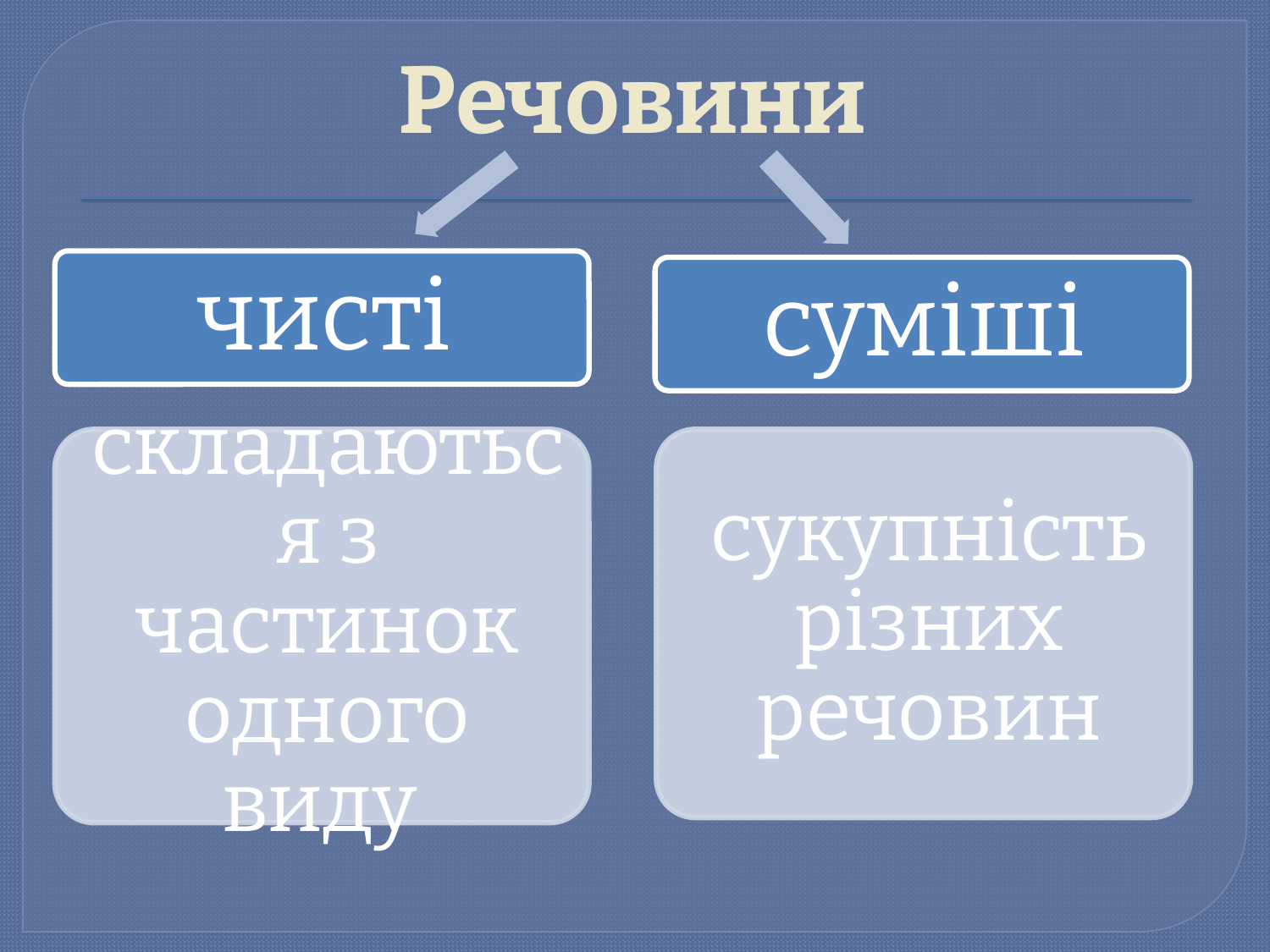

# Речовини
чисті
складаються з частинок одного виду
суміші
сукупність різних речовин